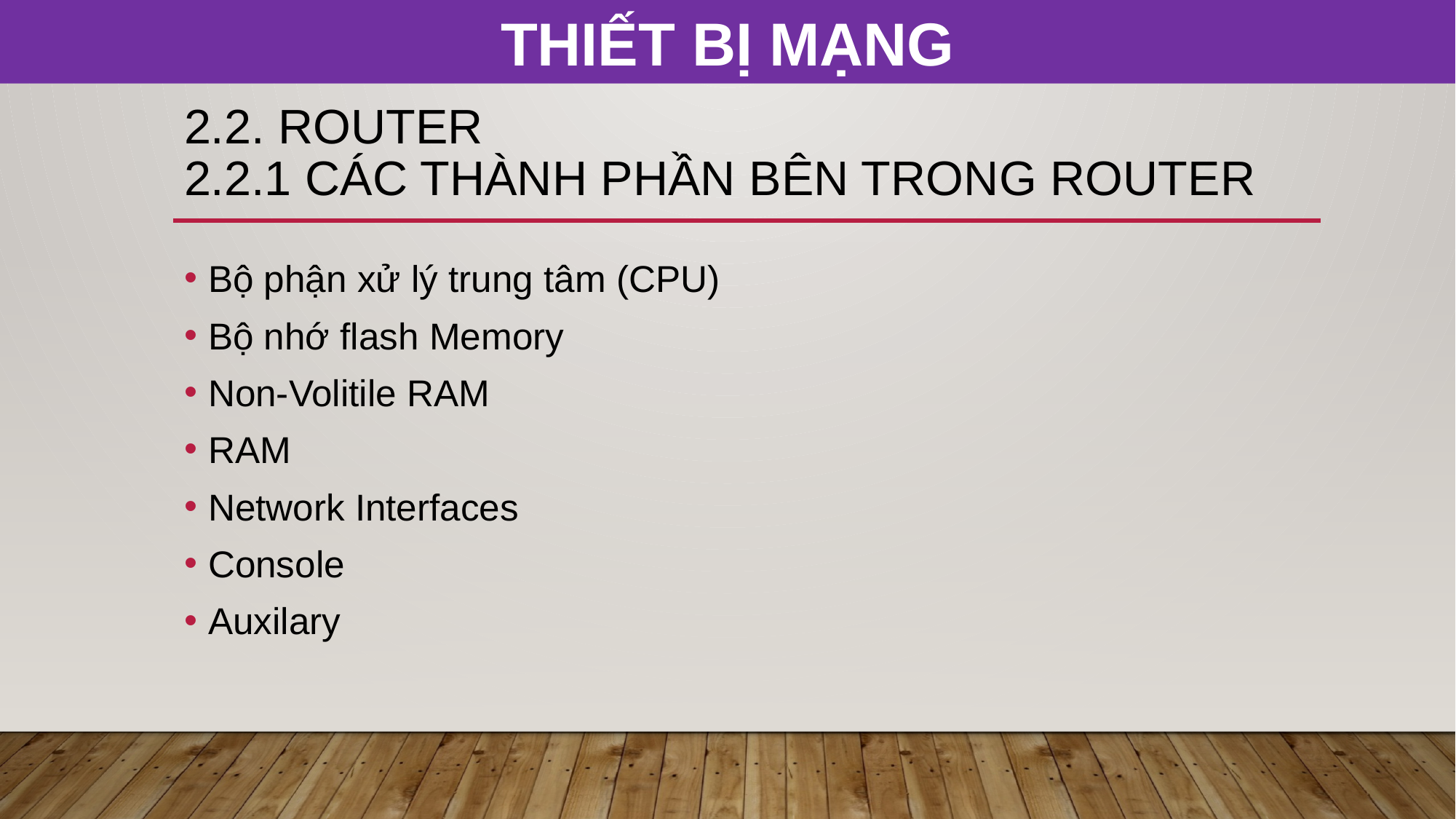

THIẾT BỊ MẠNG
# 2.2. Router 2.2.1 Các thành phần bên trong router
Bộ phận xử lý trung tâm (CPU)
Bộ nhớ flash Memory
Non-Volitile RAM
RAM
Network Interfaces
Console
Auxilary